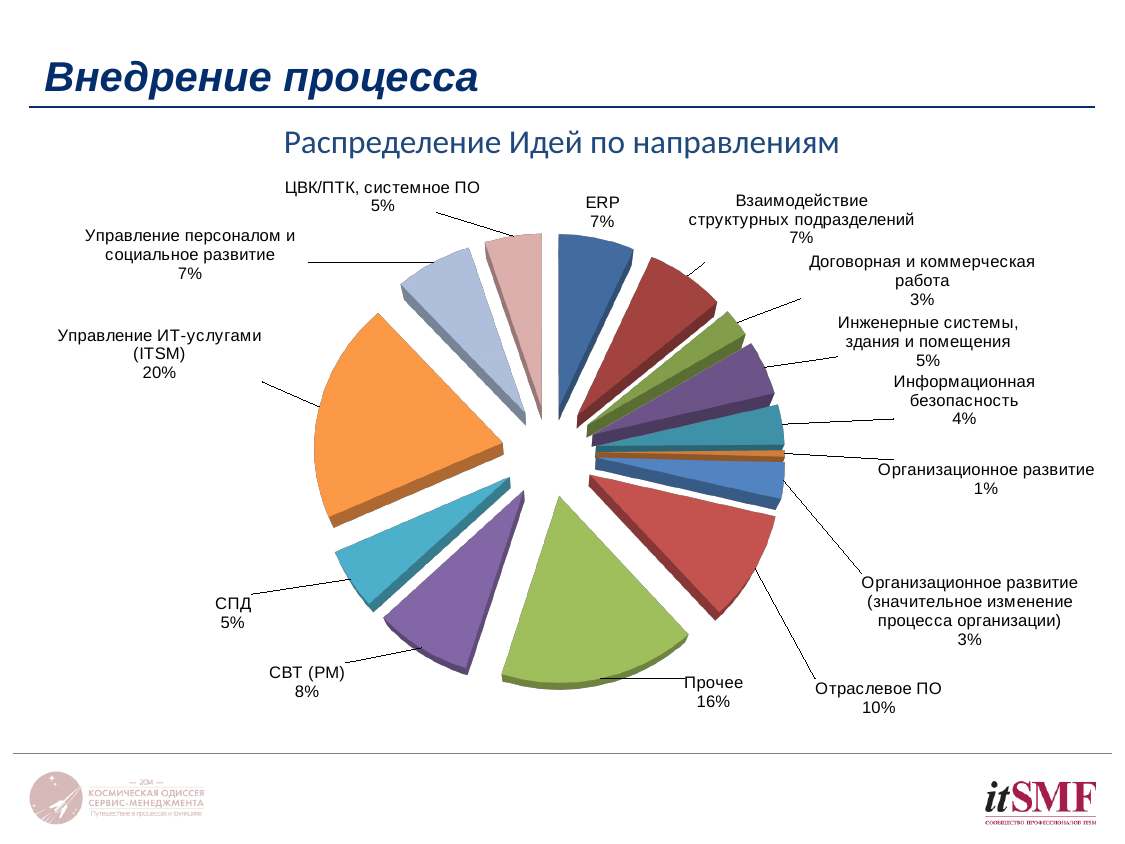

# Внедрение процесса
Распределение Идей по направлениям

[unsupported chart]